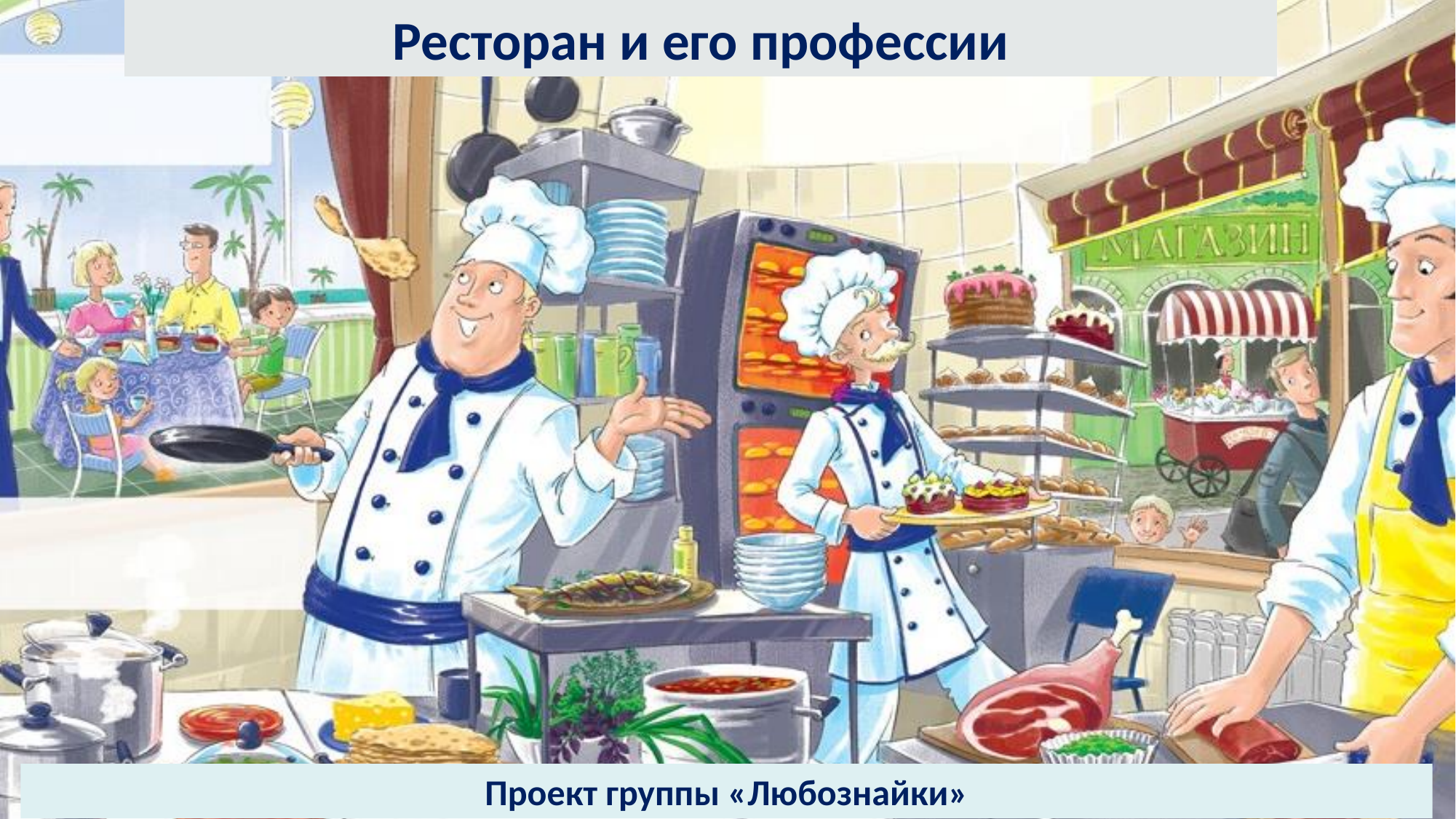

Ресторан и его профессии
Проект группы «Любознайки»